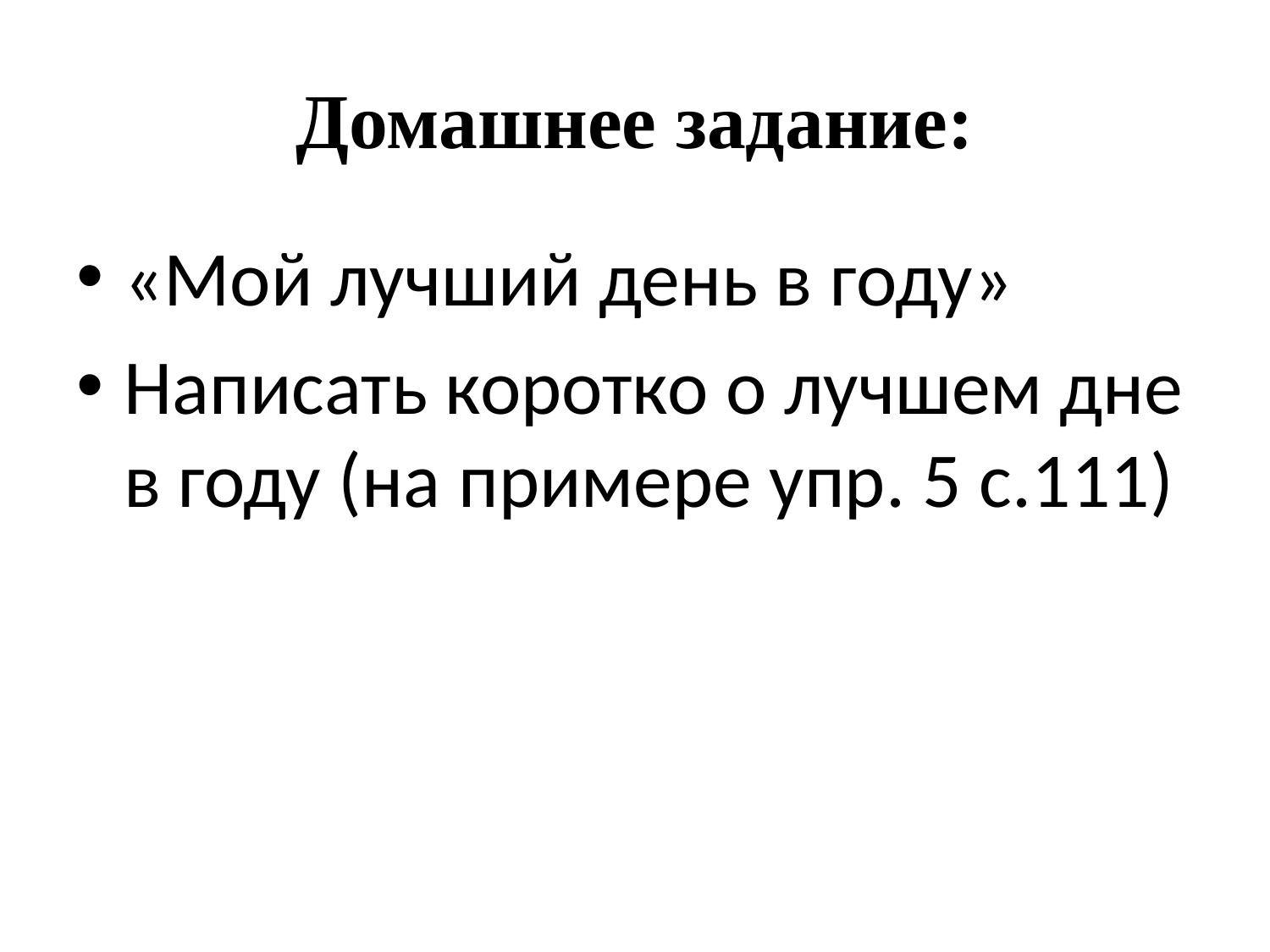

# Домашнее задание:
«Мой лучший день в году»
Написать коротко о лучшем дне в году (на примере упр. 5 с.111)